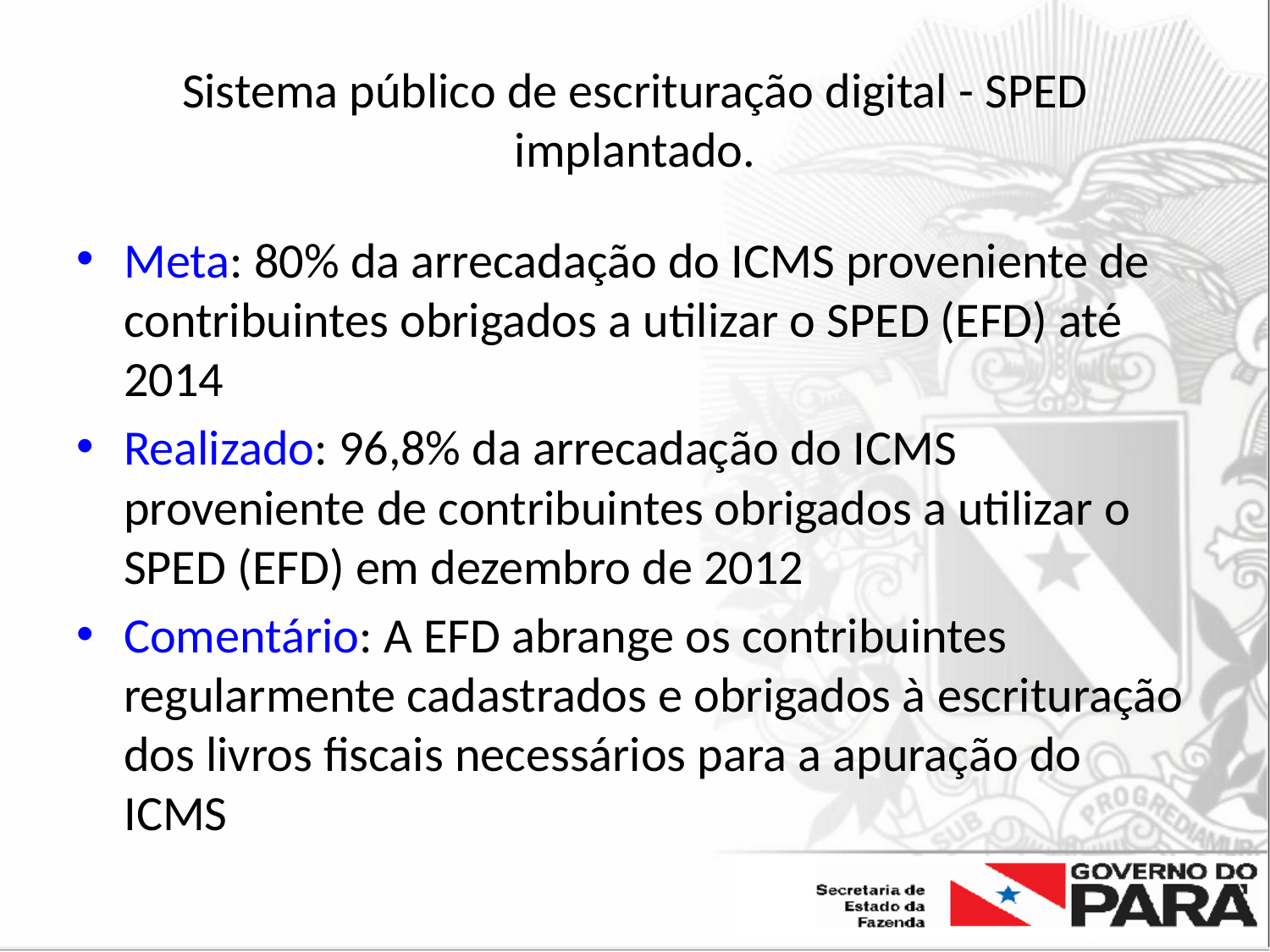

# Sistema público de escrituração digital - SPED implantado.
Meta: 80% da arrecadação do ICMS proveniente de contribuintes obrigados a utilizar o SPED (EFD) até 2014
Realizado: 96,8% da arrecadação do ICMS proveniente de contribuintes obrigados a utilizar o SPED (EFD) em dezembro de 2012
Comentário: A EFD abrange os contribuintes regularmente cadastrados e obrigados à escrituração dos livros fiscais necessários para a apuração do ICMS